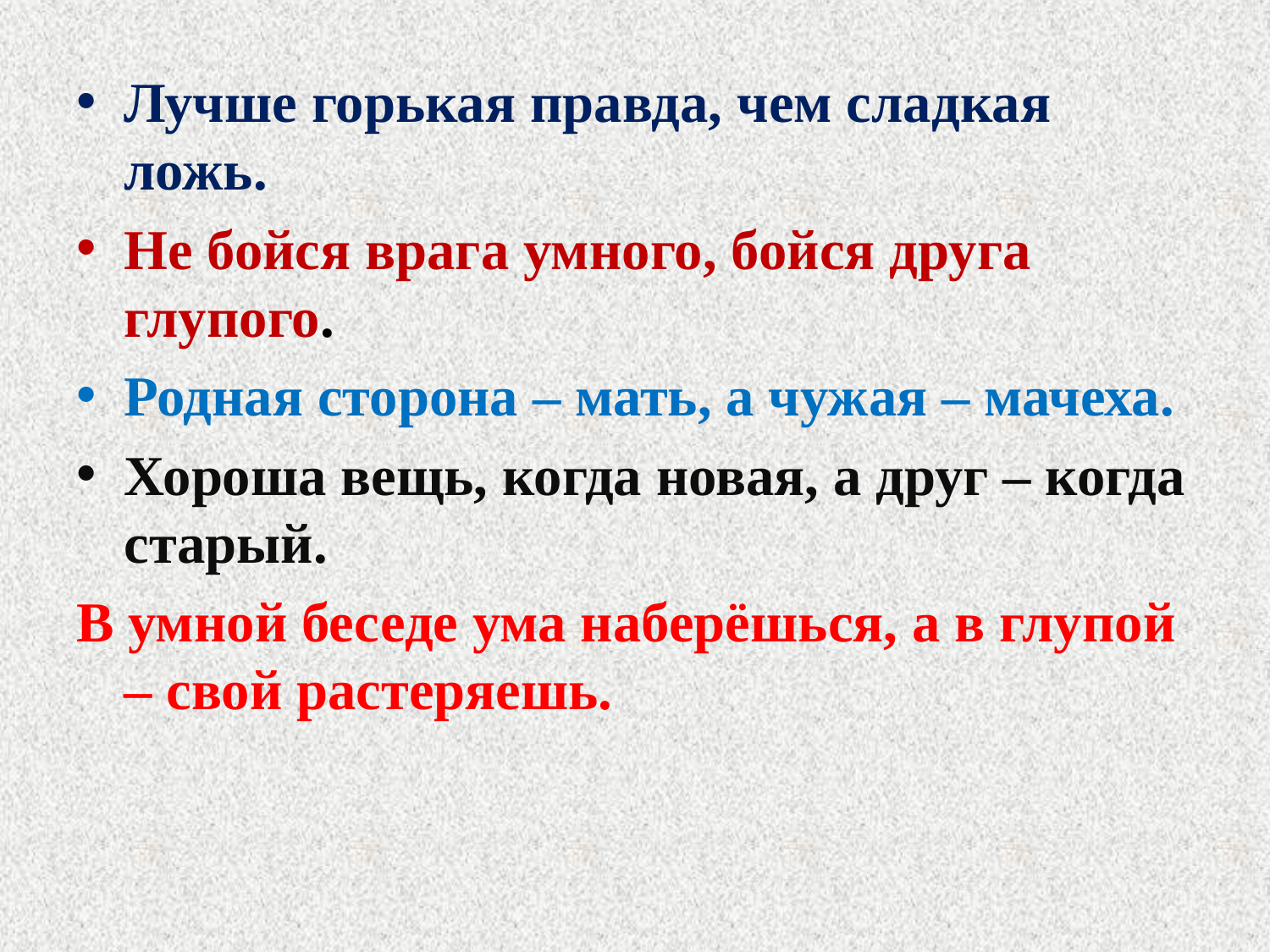

Лучше горькая правда, чем сладкая ложь.
Не бойся врага умного, бойся друга глупого.
Родная сторона – мать, а чужая – мачеха.
Хороша вещь, когда новая, а друг – когда старый.
В умной беседе ума наберёшься, а в глупой – свой растеряешь.